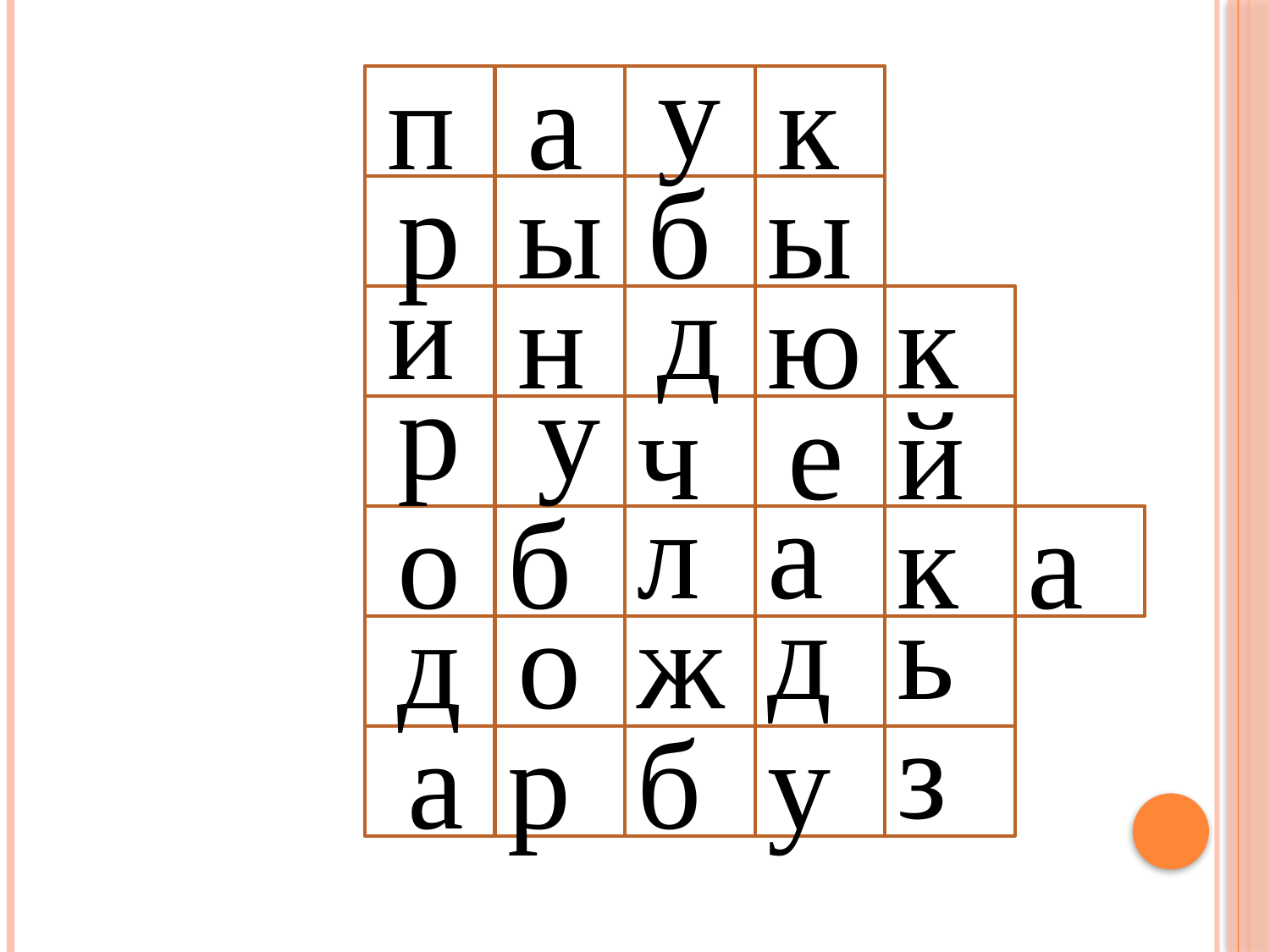

у
п
а
к

р
ы
б
ы

и
д
н
ю
к

р
у
ч
е
й

л
а
о
б
к
а

д
ь
д
о
ж

з
а
р
б
у